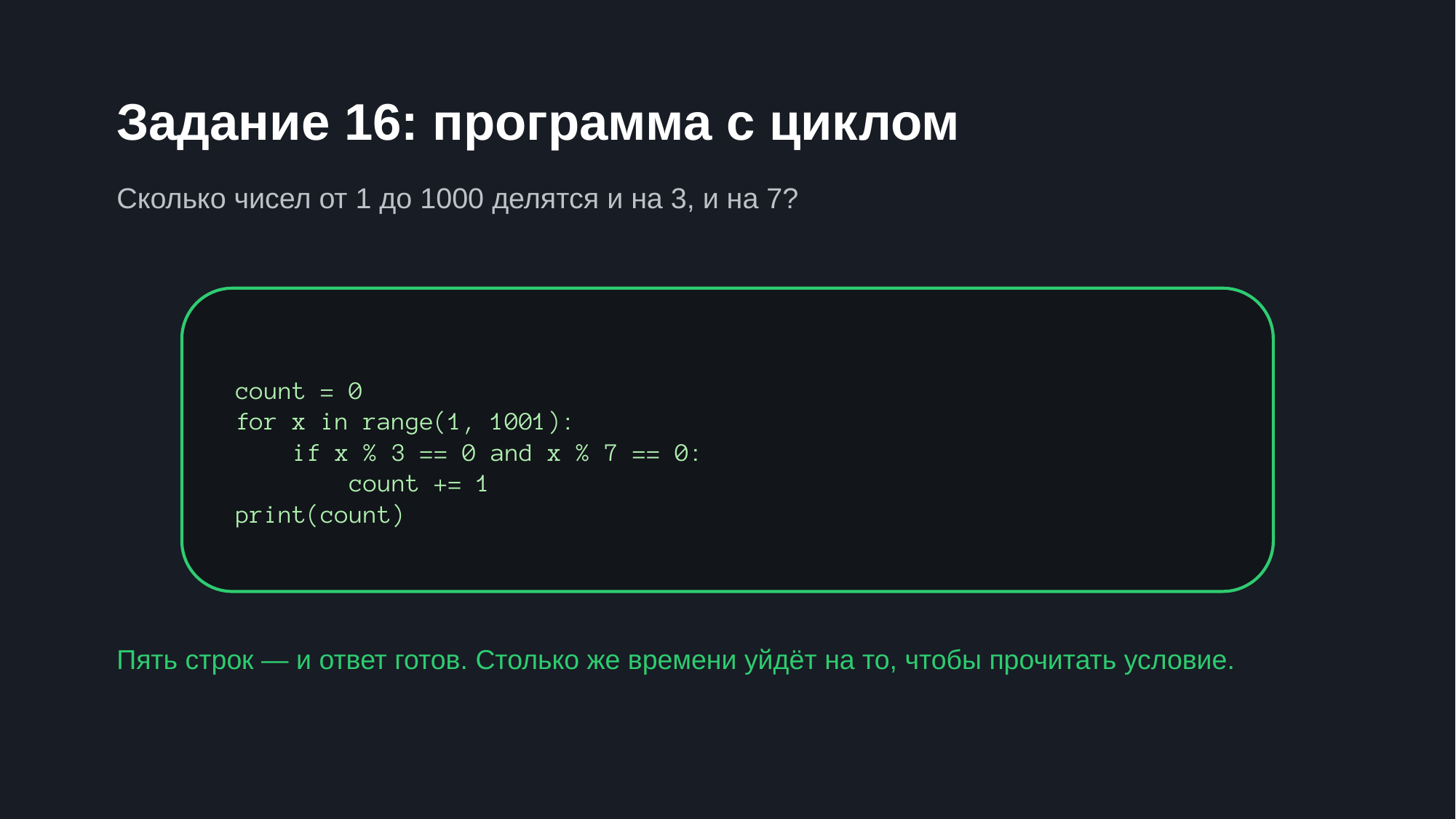

Задание 16: программа с циклом
Сколько чисел от 1 до 1000 делятся и на 3, и на 7?
count = 0
for x in range(1, 1001):
    if x % 3 == 0 and x % 7 == 0:
        count += 1
print(count)
Пять строк — и ответ готов. Столько же времени уйдёт на то, чтобы прочитать условие.